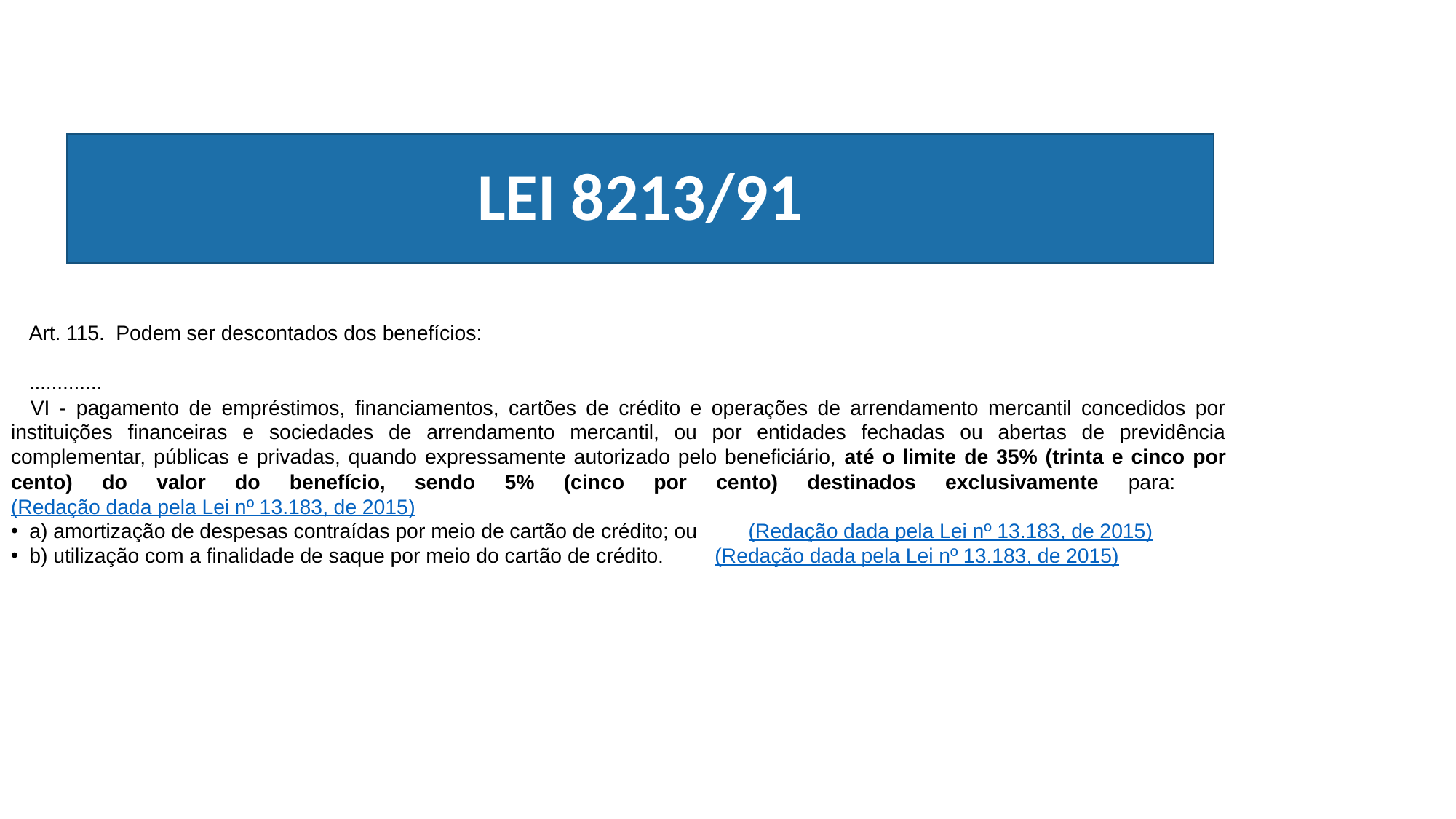

LEI 8213/91
Art. 115.  Podem ser descontados dos benefícios:

.............
VI - pagamento de empréstimos, financiamentos, cartões de crédito e operações de arrendamento mercantil concedidos por instituições financeiras e sociedades de arrendamento mercantil, ou por entidades fechadas ou abertas de previdência complementar, públicas e privadas, quando expressamente autorizado pelo beneficiário, até o limite de 35% (trinta e cinco por cento) do valor do benefício, sendo 5% (cinco por cento) destinados exclusivamente para:         (Redação dada pela Lei nº 13.183, de 2015)
a) amortização de despesas contraídas por meio de cartão de crédito; ou         (Redação dada pela Lei nº 13.183, de 2015)
b) utilização com a finalidade de saque por meio do cartão de crédito.         (Redação dada pela Lei nº 13.183, de 2015)